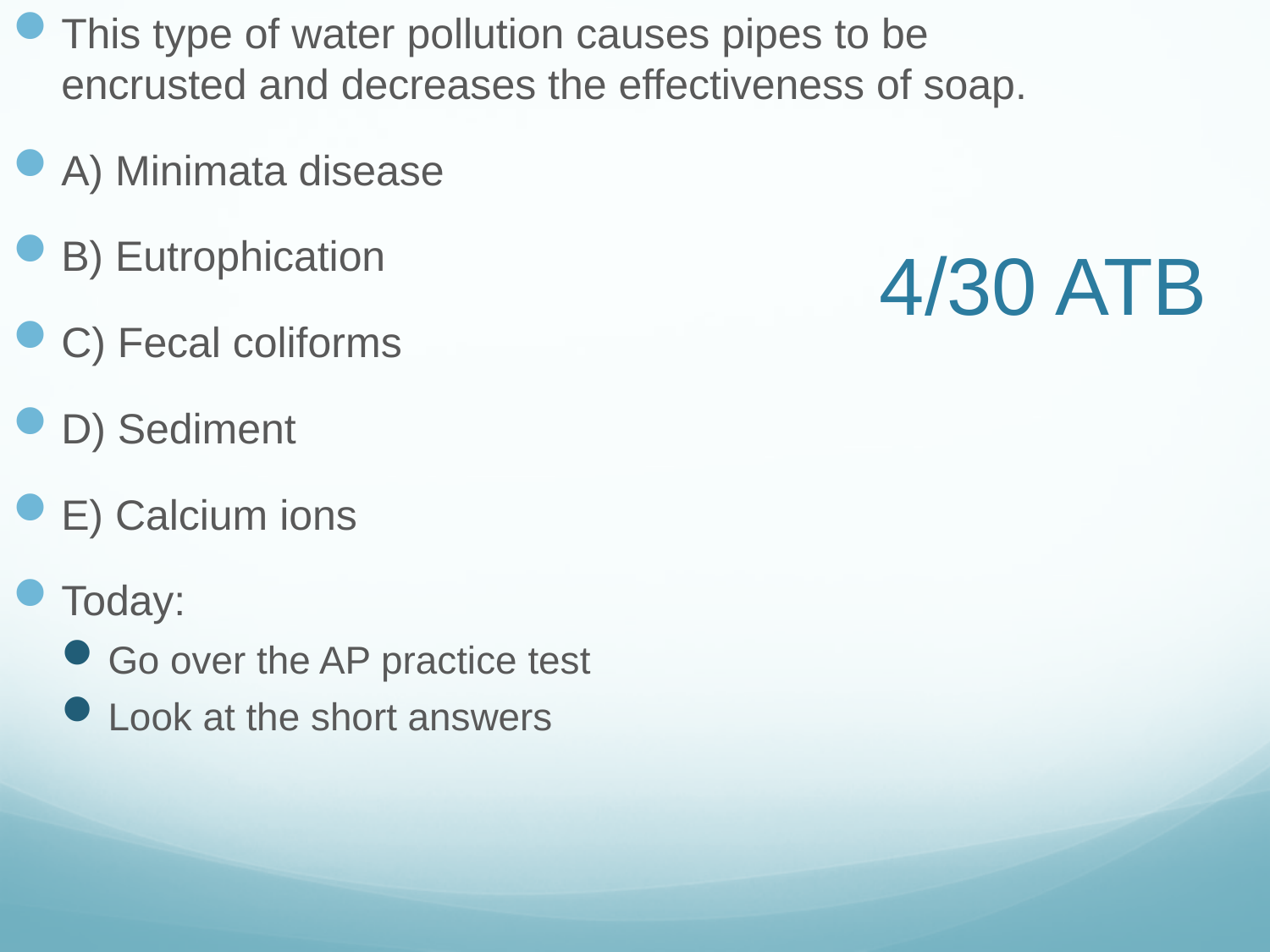

This type of water pollution causes pipes to be encrusted and decreases the effectiveness of soap.
A) Minimata disease
B) Eutrophication
C) Fecal coliforms
D) Sediment
E) Calcium ions
Today:
Go over the AP practice test
Look at the short answers
# 4/30 ATB